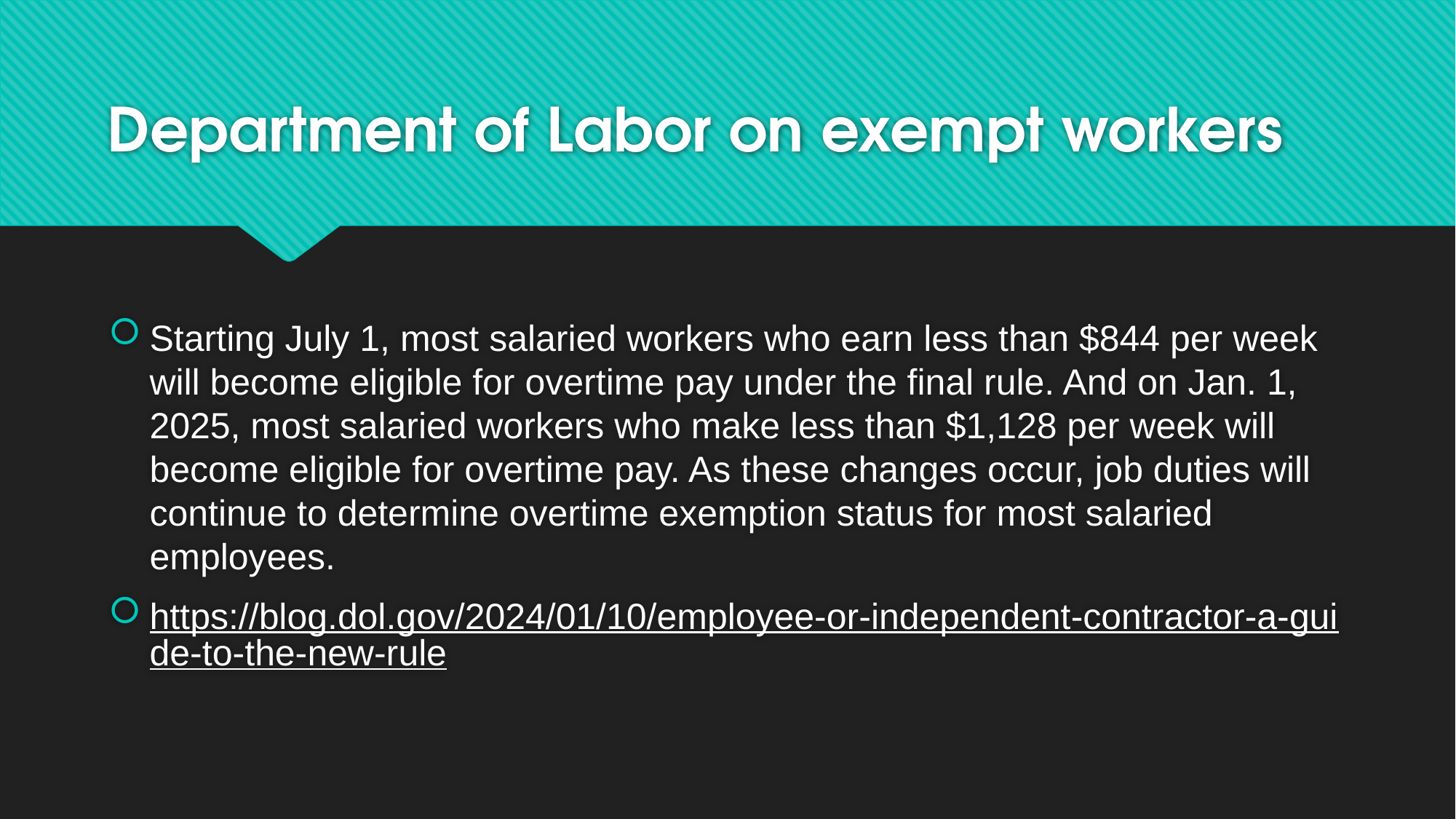

# Department of Labor on exempt workers
Starting July 1, most salaried workers who earn less than $844 per week will become eligible for overtime pay under the final rule. And on Jan. 1, 2025, most salaried workers who make less than $1,128 per week will become eligible for overtime pay. As these changes occur, job duties will continue to determine overtime exemption status for most salaried employees.
https://blog.dol.gov/2024/01/10/employee-or-independent-contractor-a-guide-to-the-new-rule